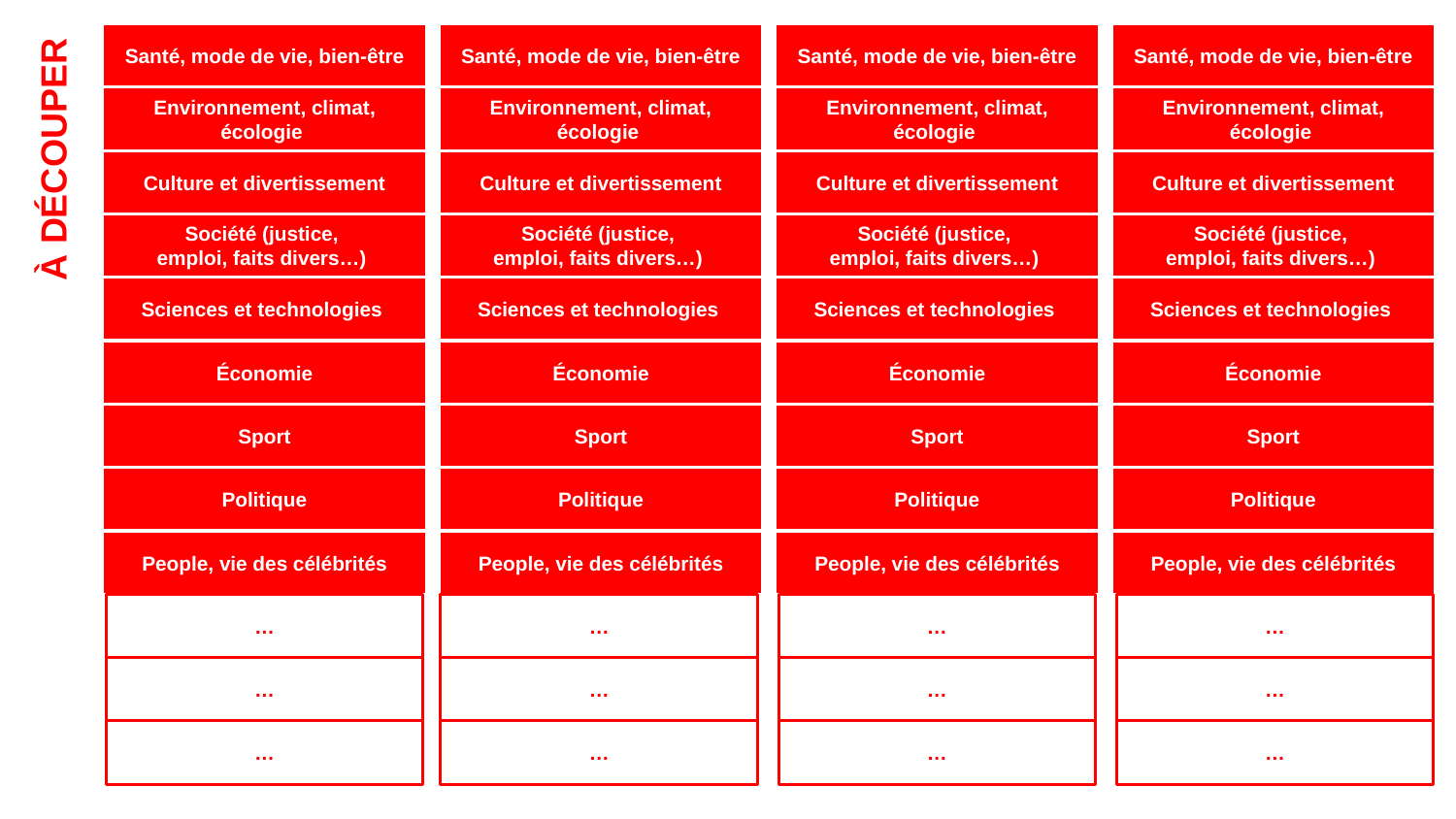

Santé, mode de vie, bien-être
Santé, mode de vie, bien-être
Santé, mode de vie, bien-être
Santé, mode de vie, bien-être
Environnement, climat, écologie
Environnement, climat, écologie
Environnement, climat, écologie
Environnement, climat, écologie
À DÉCOUPER
Culture et divertissement
Culture et divertissement
Culture et divertissement
Culture et divertissement
Société (justice,
emploi, faits divers…)
Société (justice,
emploi, faits divers…)
Société (justice,
emploi, faits divers…)
Société (justice,
emploi, faits divers…)
Sciences et technologies
Sciences et technologies
Sciences et technologies
Sciences et technologies
Économie
Économie
Économie
Économie
Sport
Sport
Sport
Sport
Politique
Politique
Politique
Politique
People, vie des célébrités
People, vie des célébrités
People, vie des célébrités
People, vie des célébrités
…
…
…
…
…
…
…
…
…
…
…
…